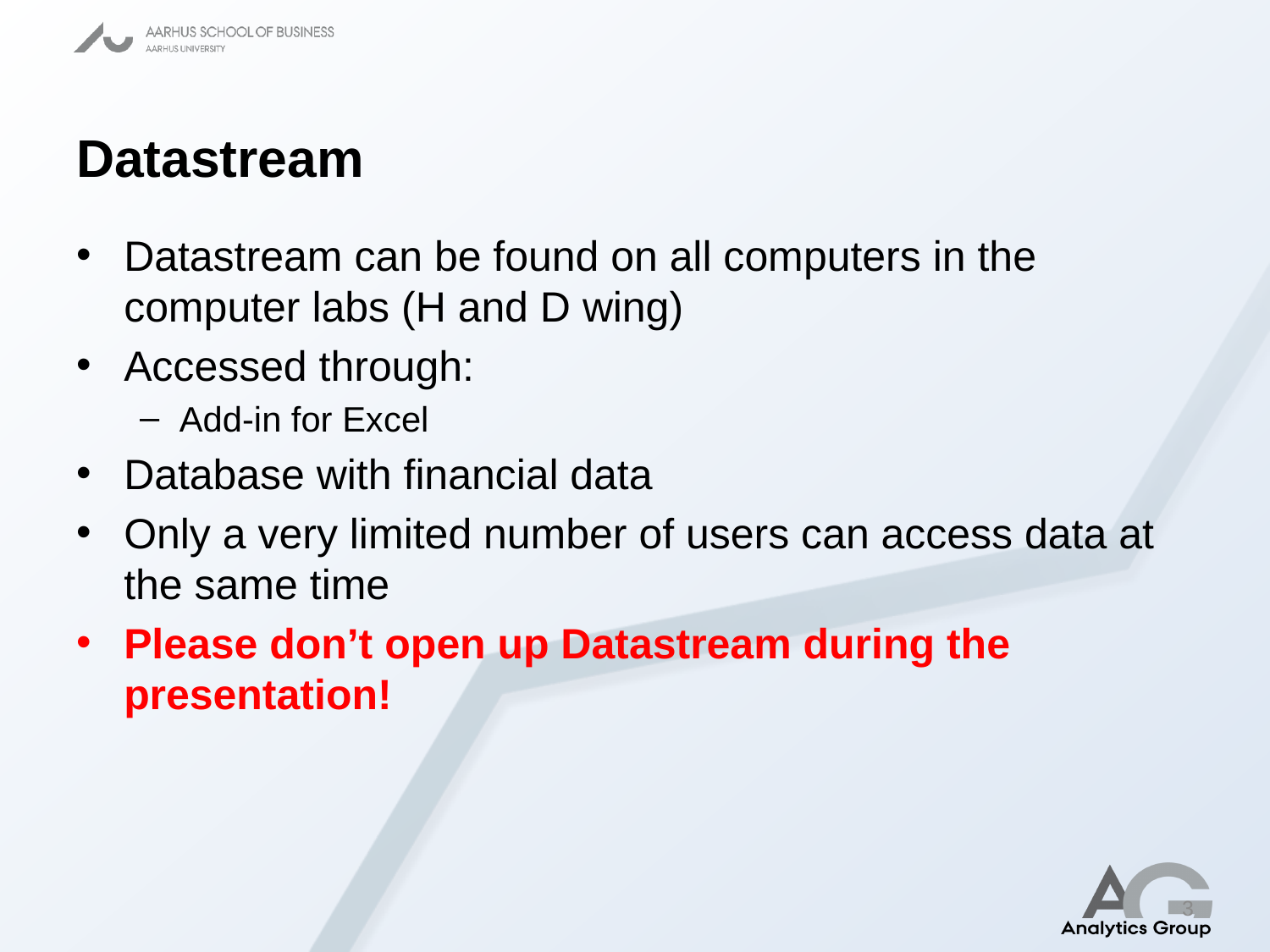

# Datastream
Datastream can be found on all computers in the computer labs (H and D wing)
Accessed through:
Add-in for Excel
Database with financial data
Only a very limited number of users can access data at the same time
Please don’t open up Datastream during the presentation!

3